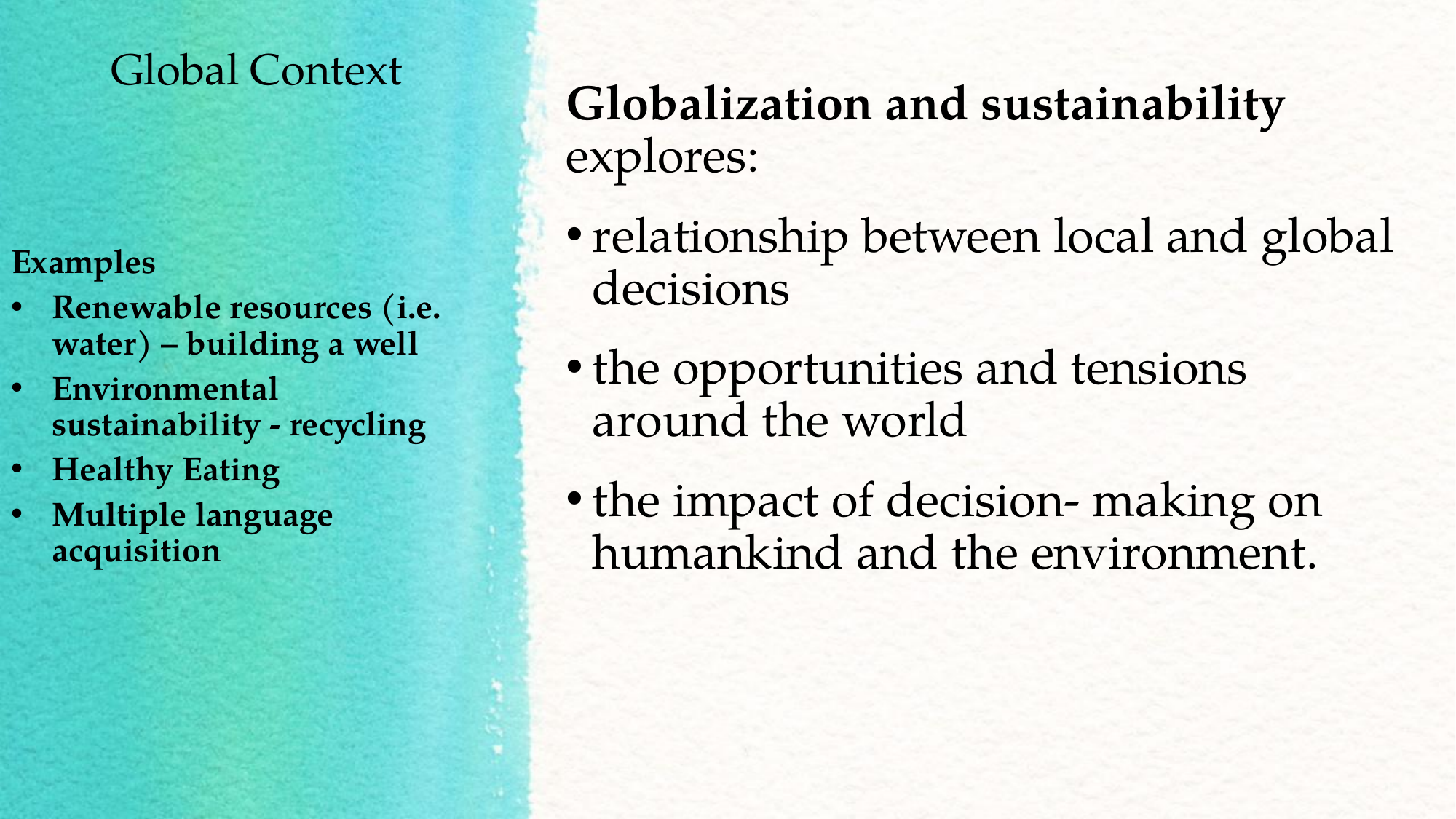

# Global Context
Globalization and sustainability explores:
relationship between local and global decisions
the opportunities and tensions around the world
the impact of decision- making on humankind and the environment.

Examples
Renewable resources (i.e. water) – building a well
Environmental sustainability - recycling
Healthy Eating
Multiple language acquisition